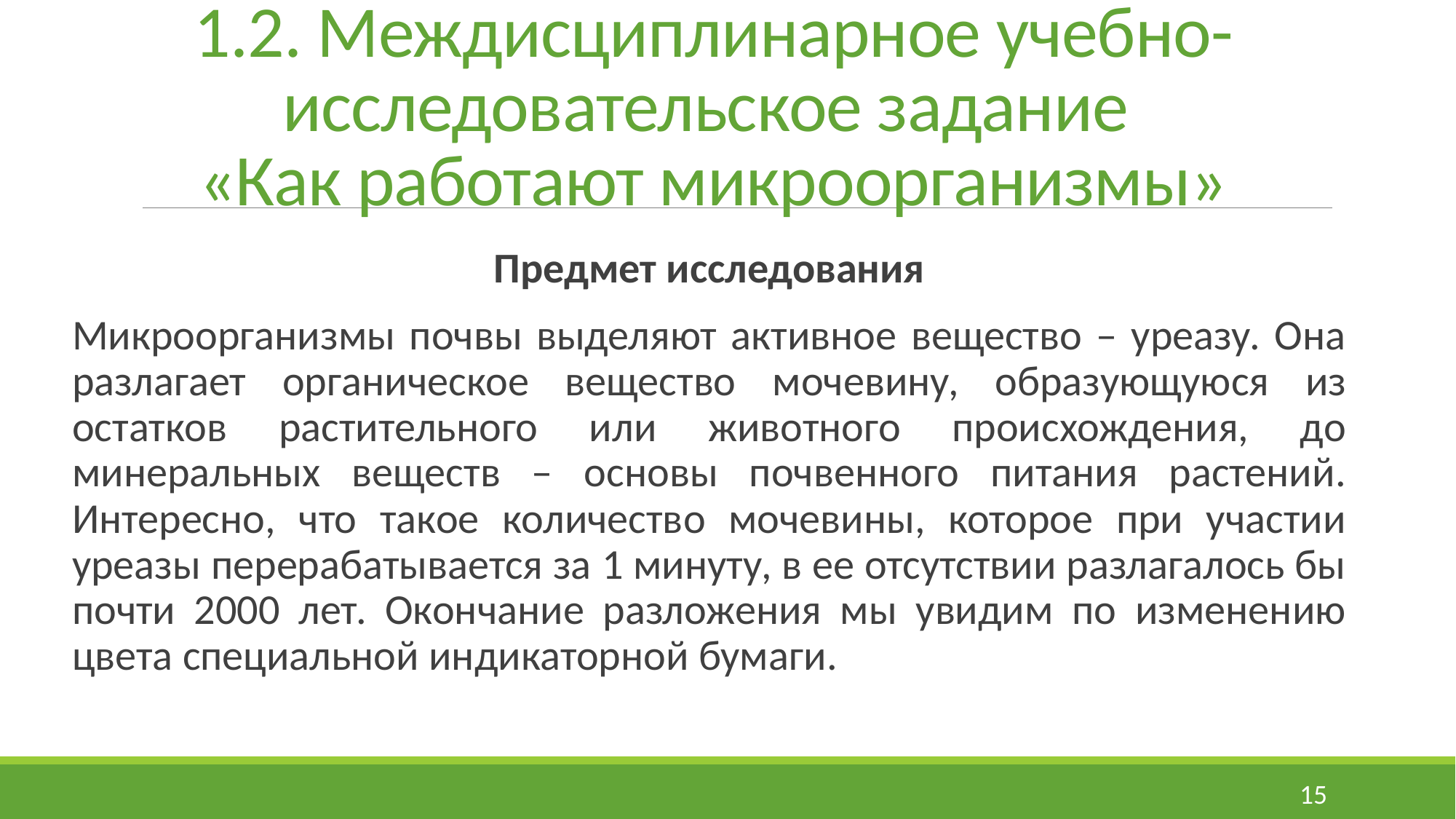

# 1.2. Междисциплинарное учебно-исследовательское задание «Как работают микроорганизмы»
Предмет исследования
Микроорганизмы почвы выделяют активное вещество – уреазу. Она разлагает органическое вещество мочевину, образующуюся из остатков растительного или животного происхождения, до минеральных веществ – основы почвенного питания растений. Интересно, что такое количество мочевины, которое при участии уреазы перерабатывается за 1 минуту, в ее отсутствии разлагалось бы почти 2000 лет. Окончание разложения мы увидим по изменению цвета специальной индикаторной бумаги.
15